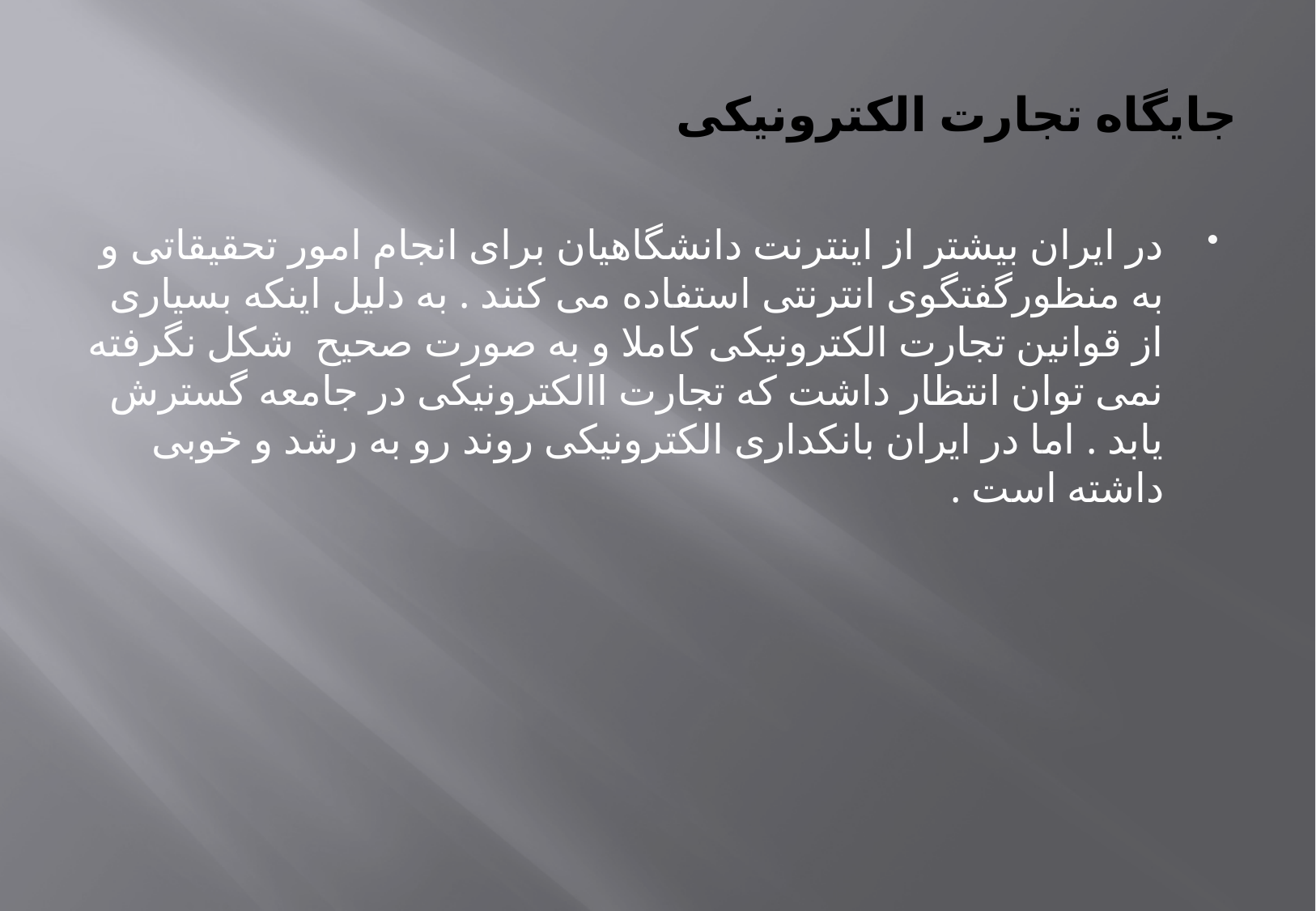

# جایگاه تجارت الکترونیکی
در ایران بیشتر از اینترنت دانشگاهیان برای انجام امور تحقیقاتی و به منظورگفتگوی انترنتی استفاده می کنند . به دلیل اینکه بسیاری از قوانین تجارت الکترونیکی کاملا و به صورت صحیح  شکل نگرفته نمی توان انتظار داشت که تجارت االکترونیکی در جامعه گسترش یابد . اما در ایران بانکداری الکترونیکی روند رو به رشد و خوبی داشته است .